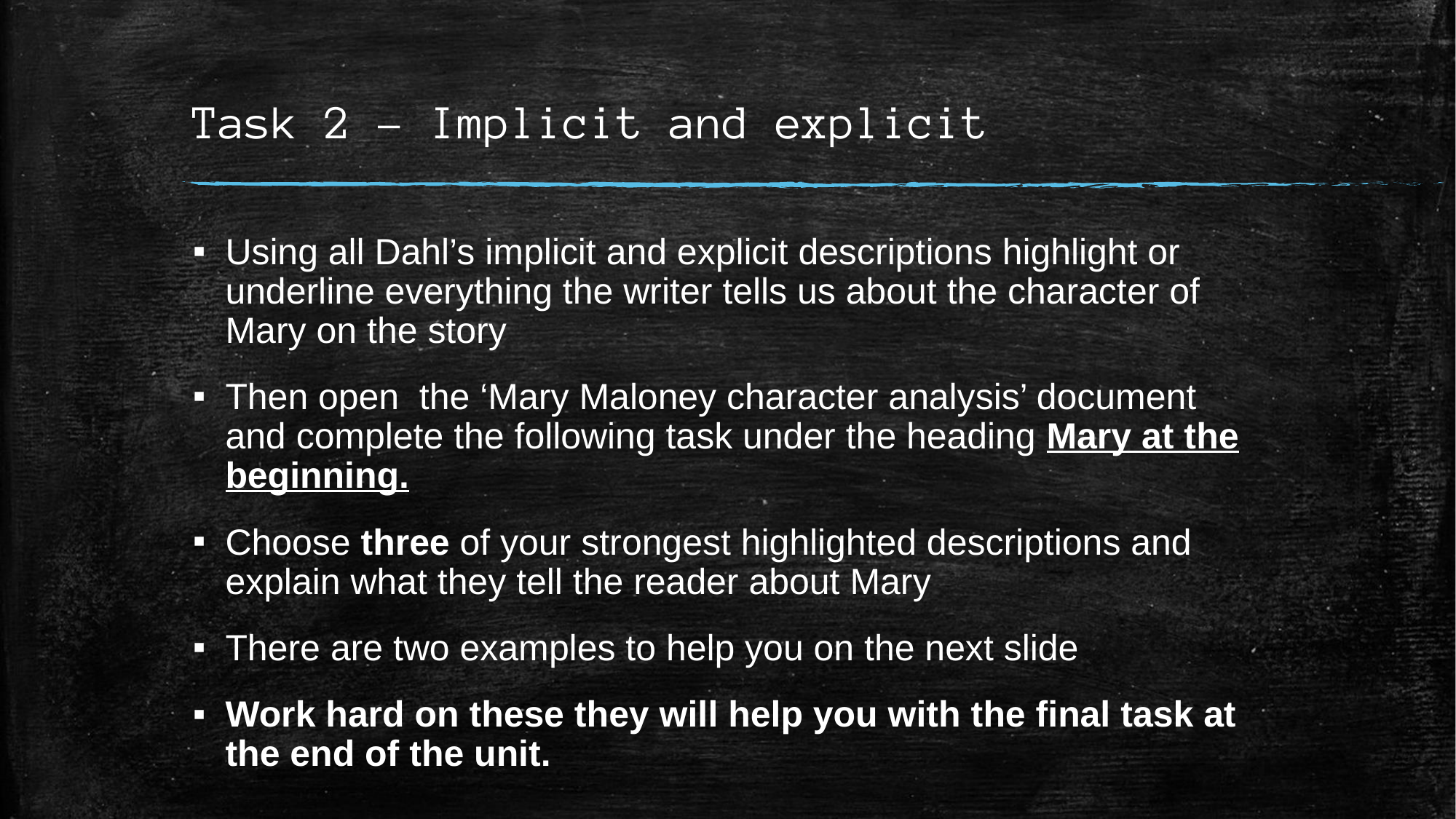

# Task 2 – Implicit and explicit
Using all Dahl’s implicit and explicit descriptions highlight or underline everything the writer tells us about the character of Mary on the story
Then open  the ‘Mary Maloney character analysis’ document and complete the following task under the heading Mary at the beginning.
Choose three of your strongest highlighted descriptions and explain what they tell the reader about Mary
There are two examples to help you on the next slide
Work hard on these they will help you with the final task at the end of the unit.